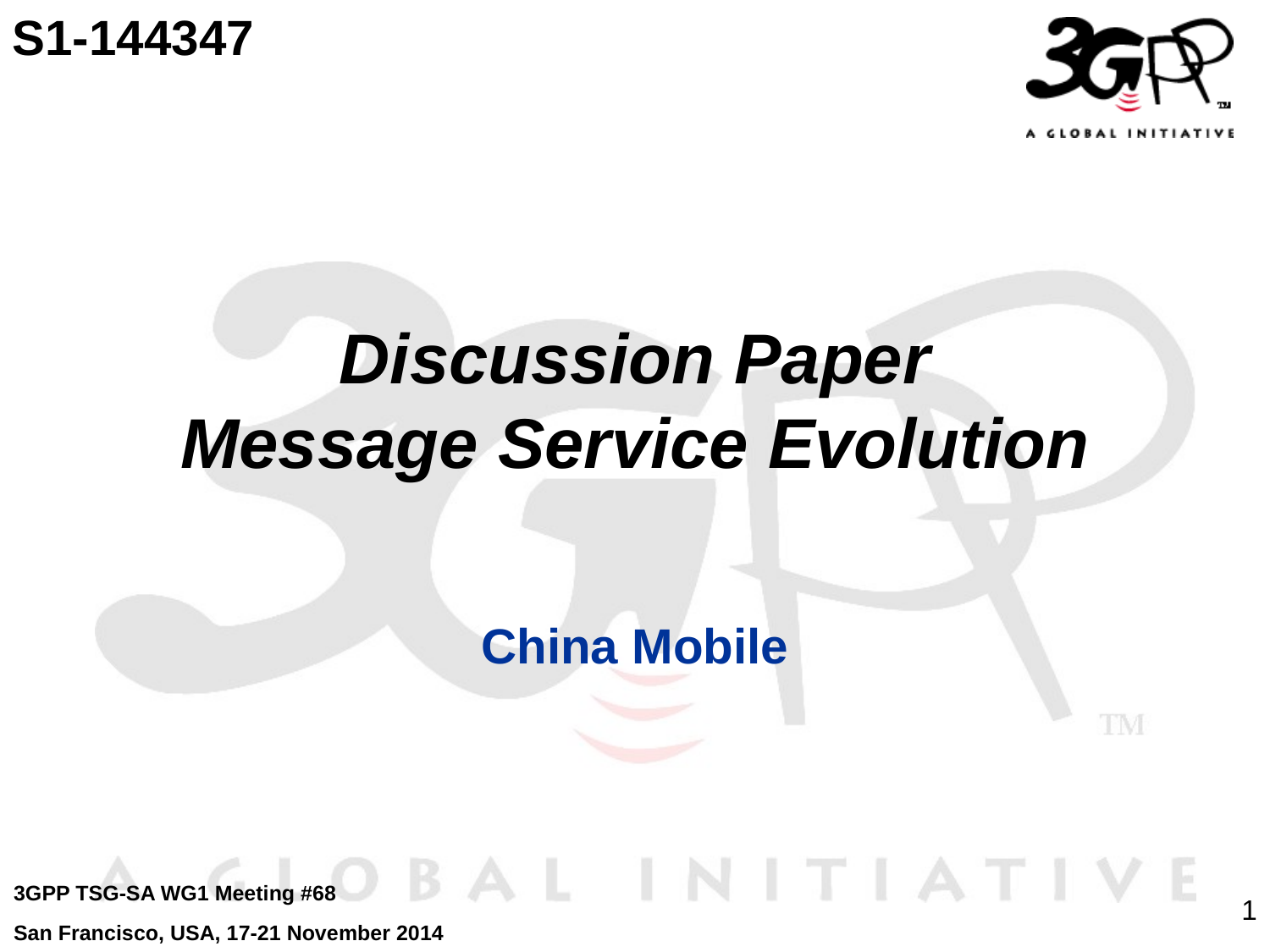

S1-144347
# Discussion Paper Message Service Evolution

China Mobile
3GPP TSG-SA WG1 Meeting #68
San Francisco, USA, 17-21 November 2014
1